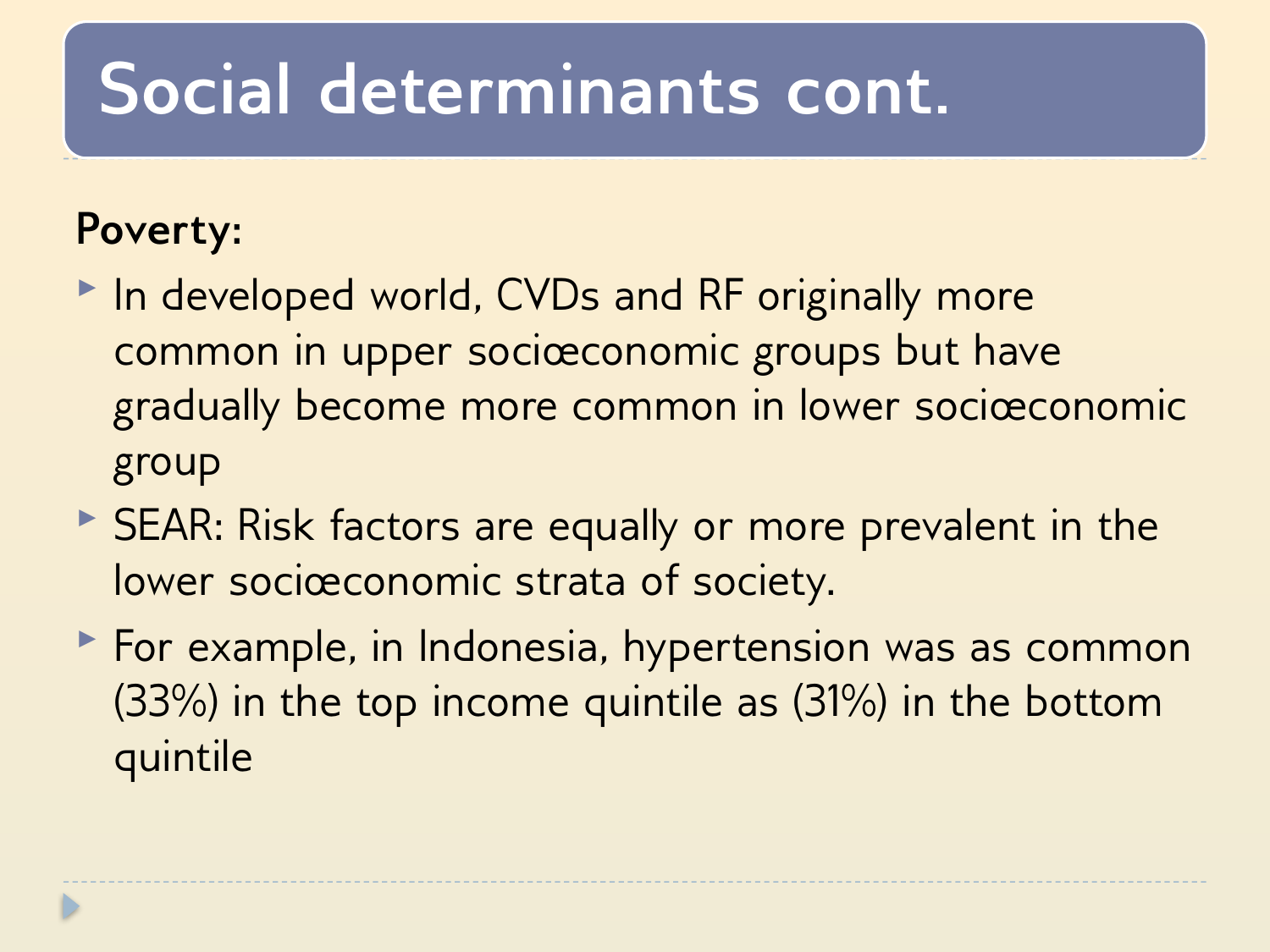

Social determinants cont.
Poverty:
In developed world, CVDs and RF originally more common in upper socioeconomic groups but have gradually become more common in lower socioeconomic group
SEAR: Risk factors are equally or more prevalent in the lower socioeconomic strata of society.
For example, in Indonesia, hypertension was as common (33%) in the top income quintile as (31%) in the bottom quintile